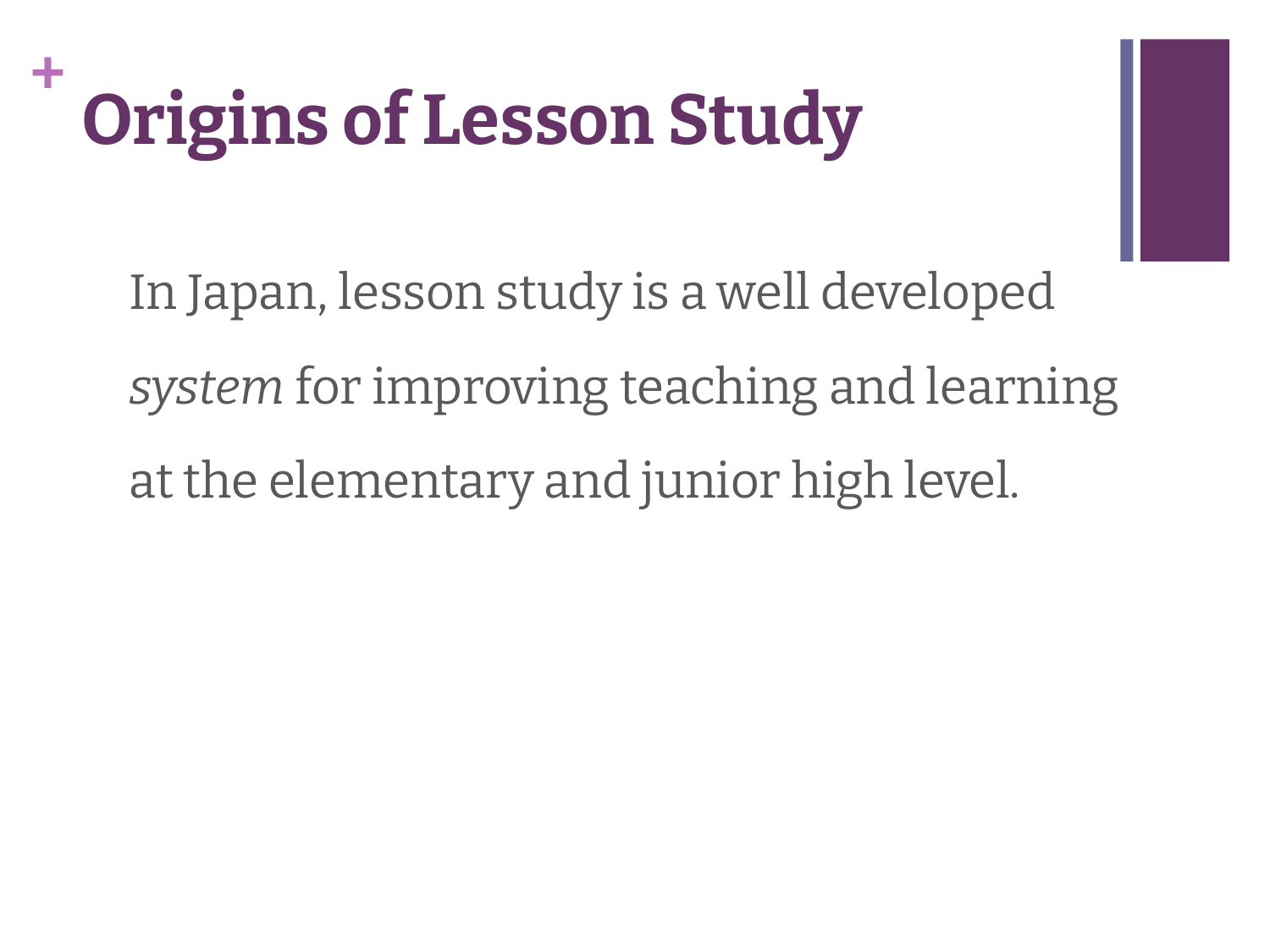

# Origins of Lesson Study
In Japan, lesson study is a well developed
system for improving teaching and learning
at the elementary and junior high level.